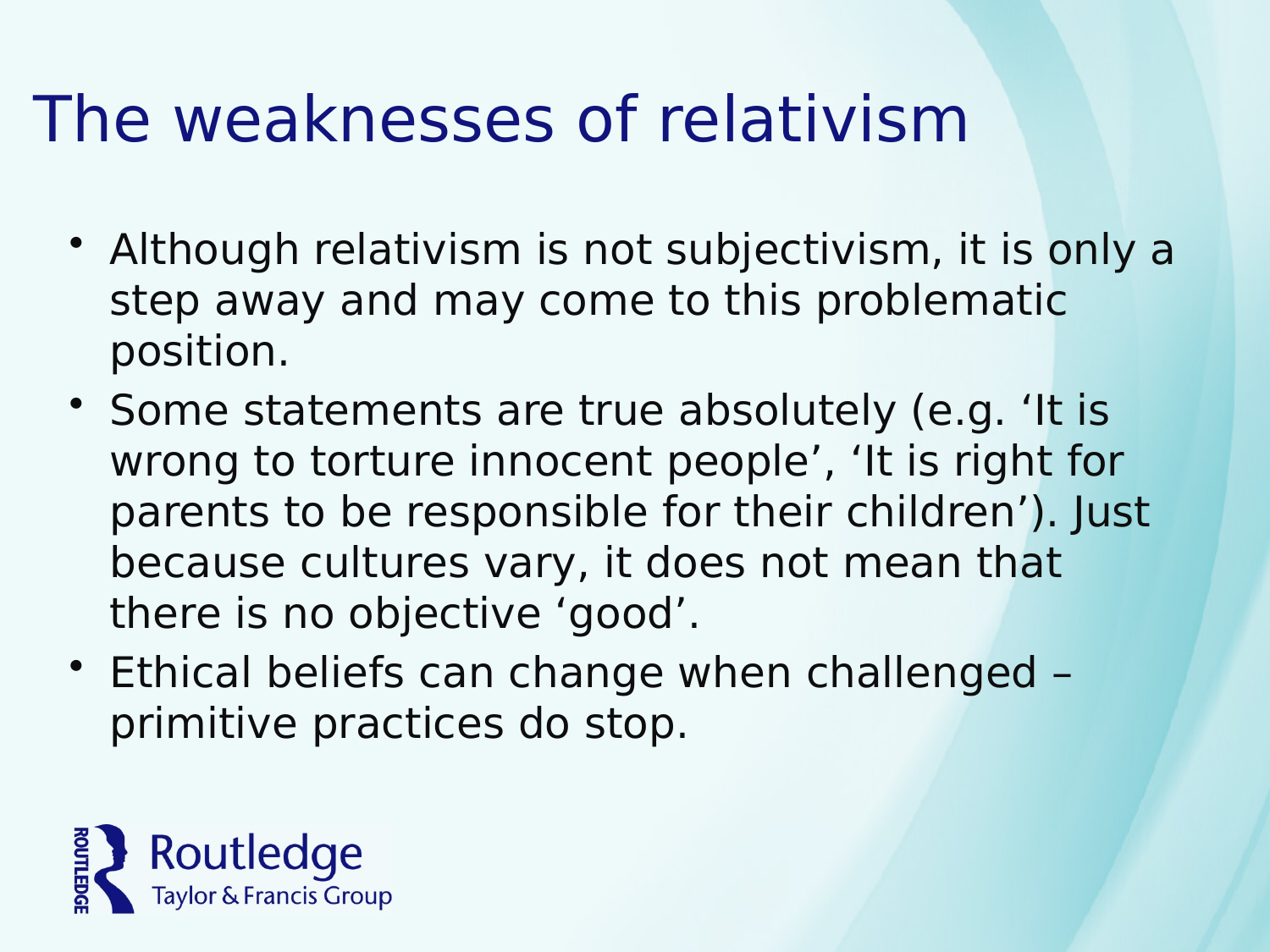

# The weaknesses of relativism
Although relativism is not subjectivism, it is only a step away and may come to this problematic position.
Some statements are true absolutely (e.g. ‘It is wrong to torture innocent people’, ‘It is right for parents to be responsible for their children’). Just because cultures vary, it does not mean that there is no objective ‘good’.
Ethical beliefs can change when challenged – primitive practices do stop.